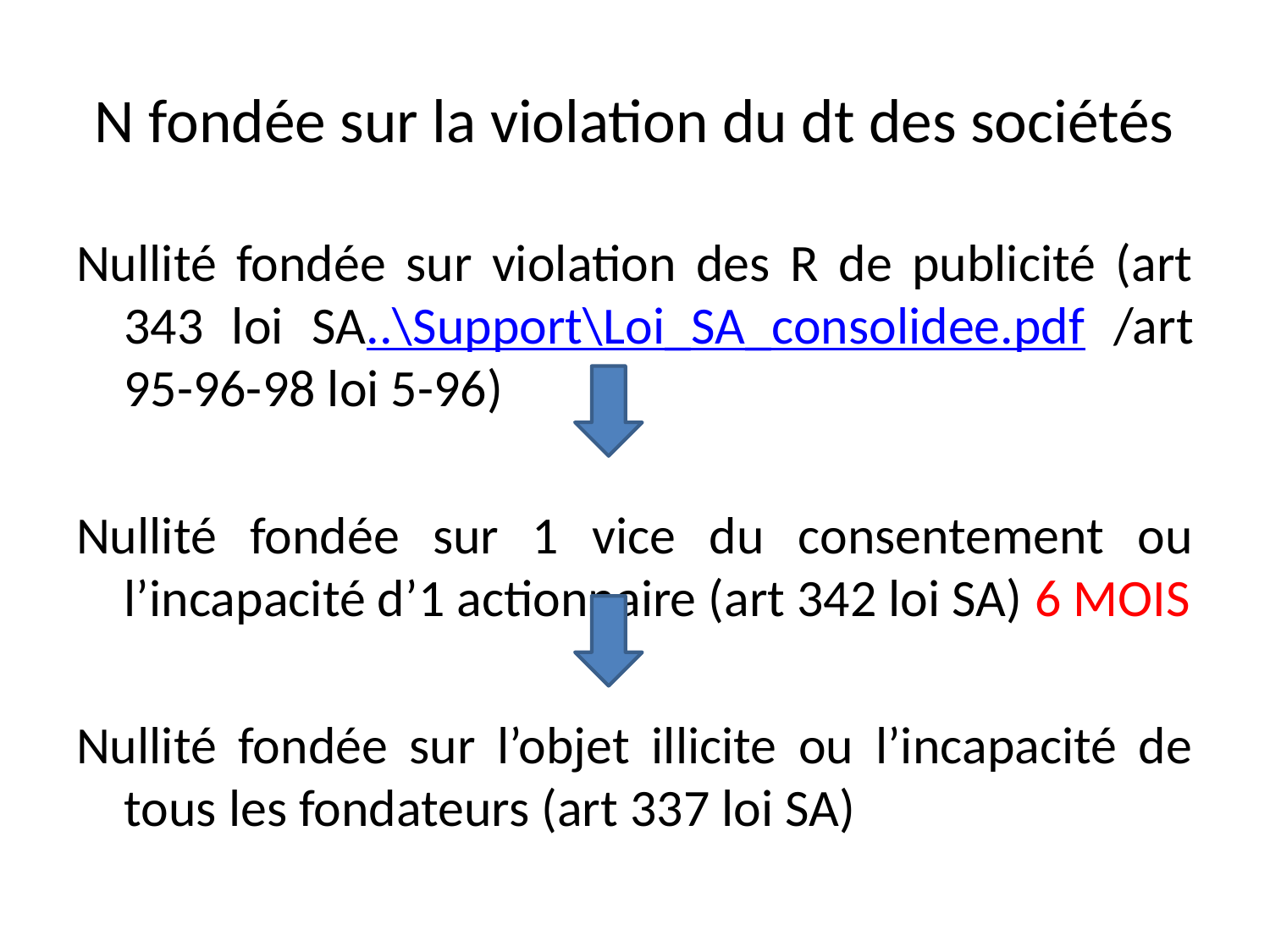

# N fondée sur la violation du dt des sociétés
Nullité fondée sur violation des R de publicité (art 343 loi SA..\Support\Loi_SA_consolidee.pdf /art 95-96-98 loi 5-96)

Nullité fondée sur 1 vice du consentement ou l’incapacité d’1 actionnaire (art 342 loi SA) 6 MOIS

Nullité fondée sur l’objet illicite ou l’incapacité de tous les fondateurs (art 337 loi SA)